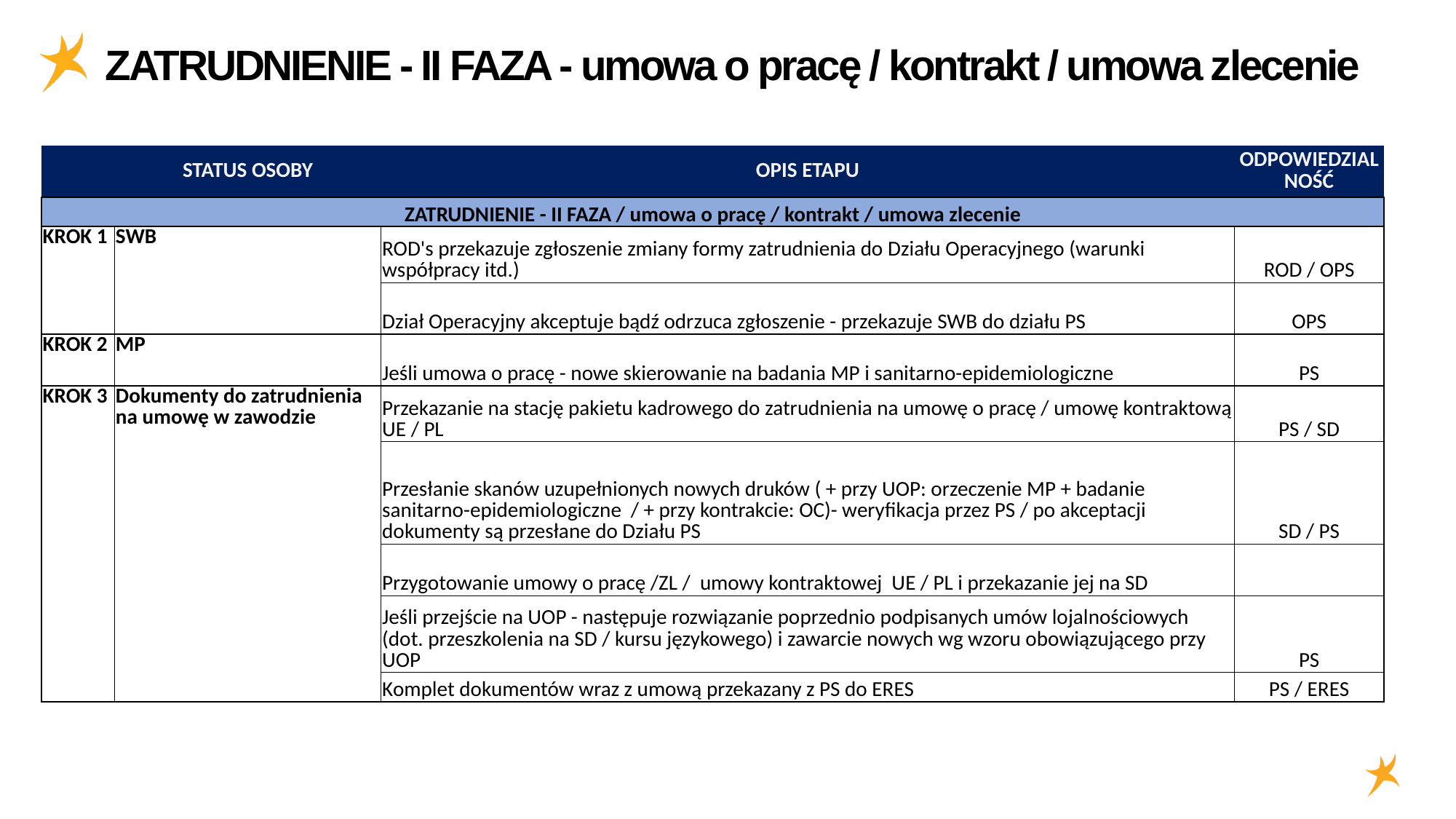

# ZATRUDNIENIE - II FAZA - umowa o pracę / kontrakt / umowa zlecenie
|  | STATUS OSOBY | OPIS ETAPU | ODPOWIEDZIALNOŚĆ |
| --- | --- | --- | --- |
| ZATRUDNIENIE - II FAZA / umowa o pracę / kontrakt / umowa zlecenie |  |  |  |
| KROK 1 | SWB | ROD's przekazuje zgłoszenie zmiany formy zatrudnienia do Działu Operacyjnego (warunki współpracy itd.) | ROD / OPS |
|  |  | Dział Operacyjny akceptuje bądź odrzuca zgłoszenie - przekazuje SWB do działu PS | OPS |
| KROK 2 | MP | Jeśli umowa o pracę - nowe skierowanie na badania MP i sanitarno-epidemiologiczne | PS |
| KROK 3 | Dokumenty do zatrudnienia na umowę w zawodzie | Przekazanie na stację pakietu kadrowego do zatrudnienia na umowę o pracę / umowę kontraktową UE / PL | PS / SD |
|  |  | Przesłanie skanów uzupełnionych nowych druków ( + przy UOP: orzeczenie MP + badanie sanitarno-epidemiologiczne / + przy kontrakcie: OC)- weryfikacja przez PS / po akceptacji dokumenty są przesłane do Działu PS | SD / PS |
|  |  | Przygotowanie umowy o pracę /ZL / umowy kontraktowej UE / PL i przekazanie jej na SD |  |
|  |  | Jeśli przejście na UOP - następuje rozwiązanie poprzednio podpisanych umów lojalnościowych (dot. przeszkolenia na SD / kursu językowego) i zawarcie nowych wg wzoru obowiązującego przy UOP | PS |
|  |  | Komplet dokumentów wraz z umową przekazany z PS do ERES | PS / ERES |